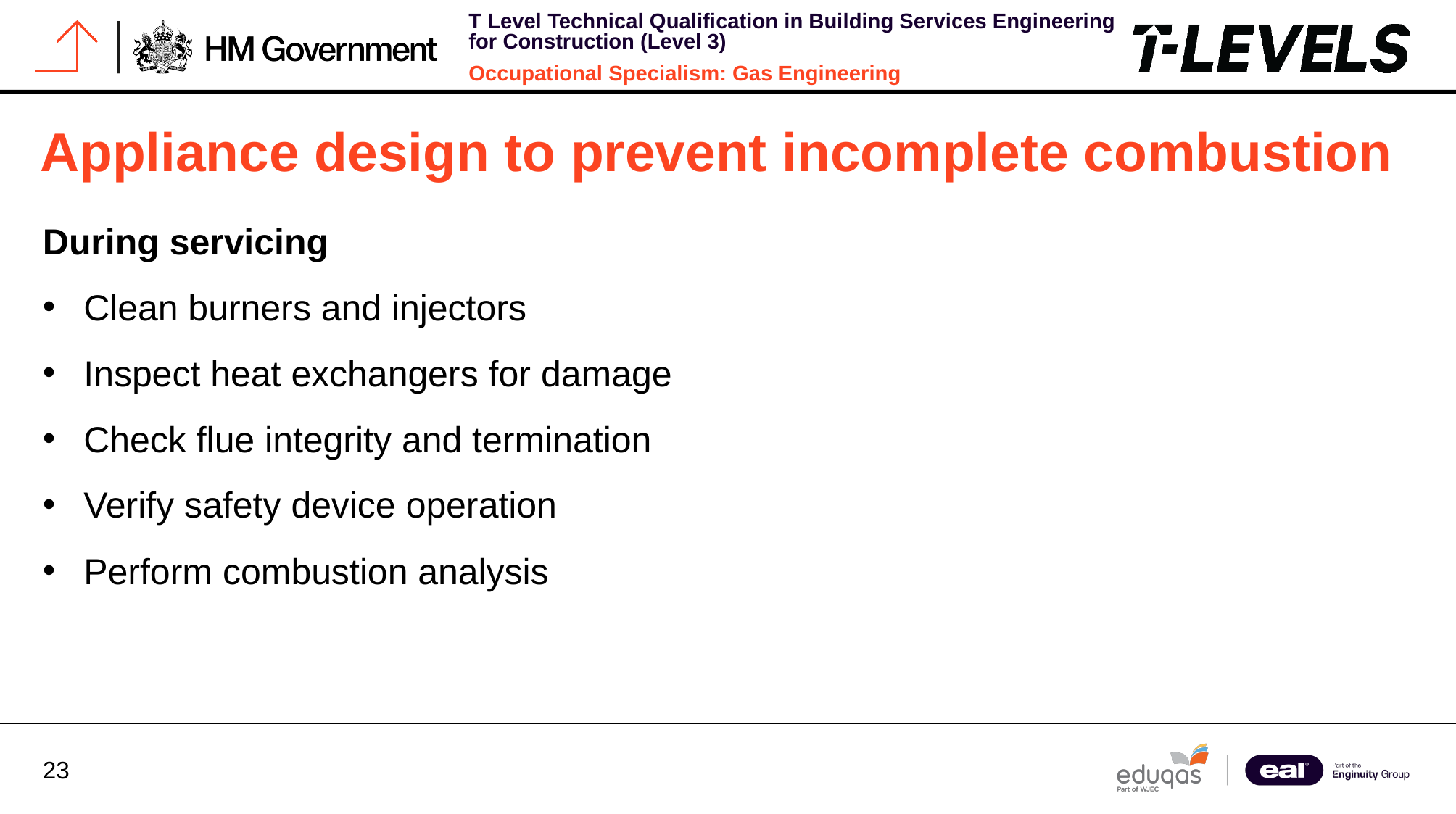

# Appliance design to prevent incomplete combustion
During servicing
Clean burners and injectors
Inspect heat exchangers for damage
Check flue integrity and termination
Verify safety device operation
Perform combustion analysis